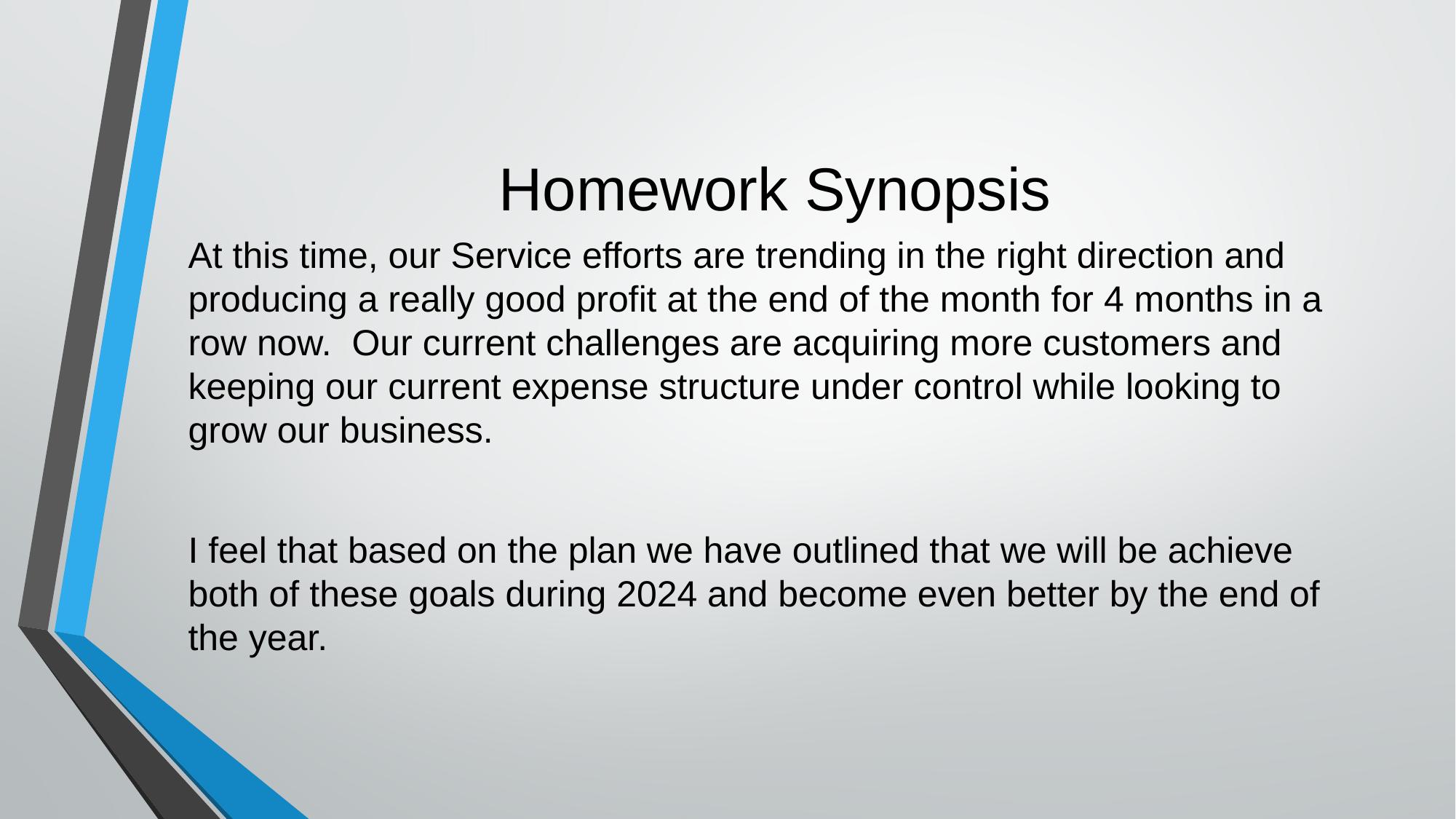

# Homework Synopsis
At this time, our Service efforts are trending in the right direction and producing a really good profit at the end of the month for 4 months in a row now.  Our current challenges are acquiring more customers and keeping our current expense structure under control while looking to grow our business.

I feel that based on the plan we have outlined that we will be achieve both of these goals during 2024 and become even better by the end of the year.